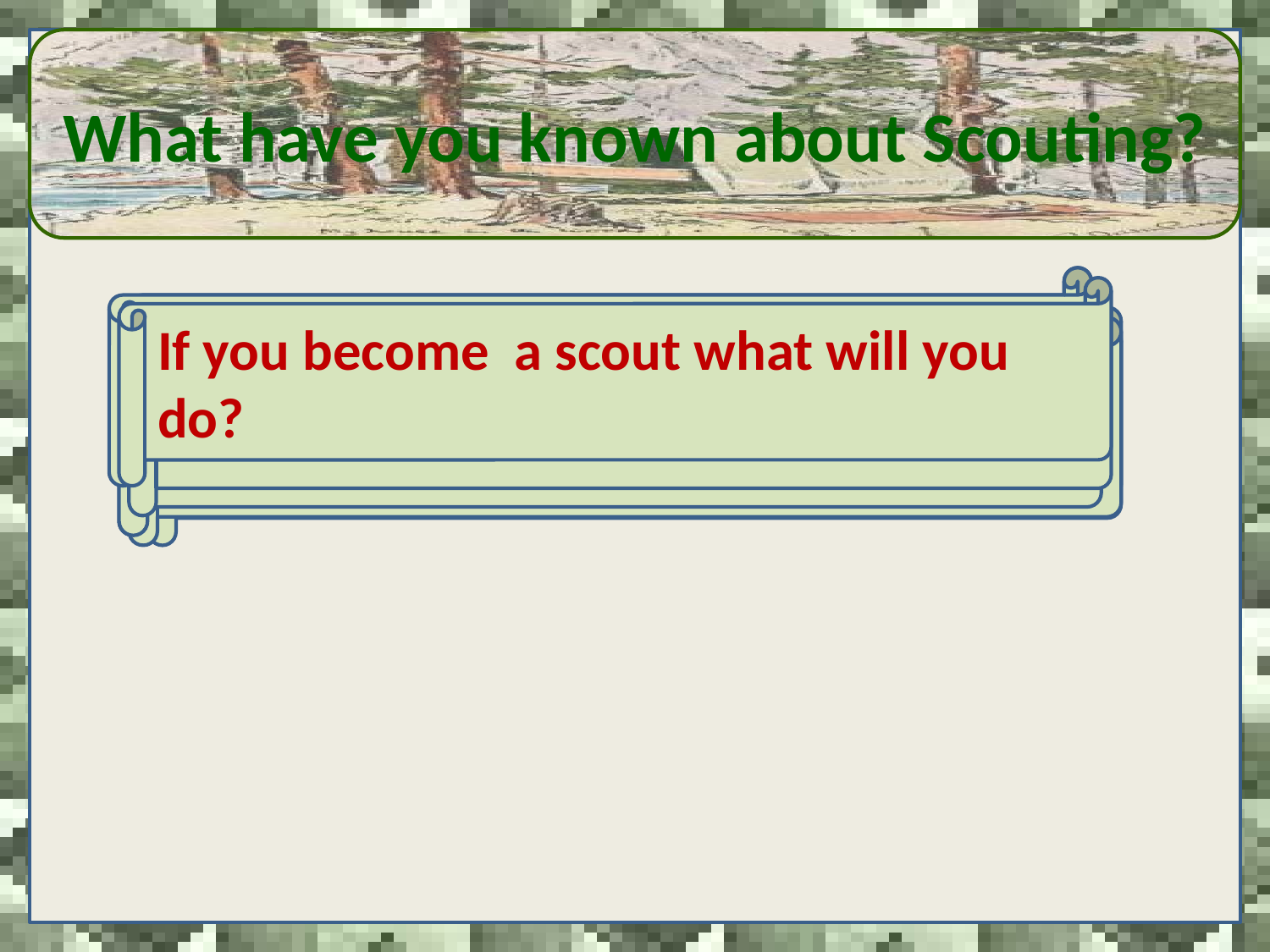

What have you known about Scouting?

What is a Scout’s logo?

Who started the Boy Scout organization and when?

If you become  a scout what will you do?

What is a Scout’s motto ?

Who organized the first Scouting in Russia?

What did the scouts learn?

Are there any Scouts organizations in the world?

What book did Robert Baden-Powel write?

Is there Girl-Scouting in the world?

Was Scouting popular in the world?